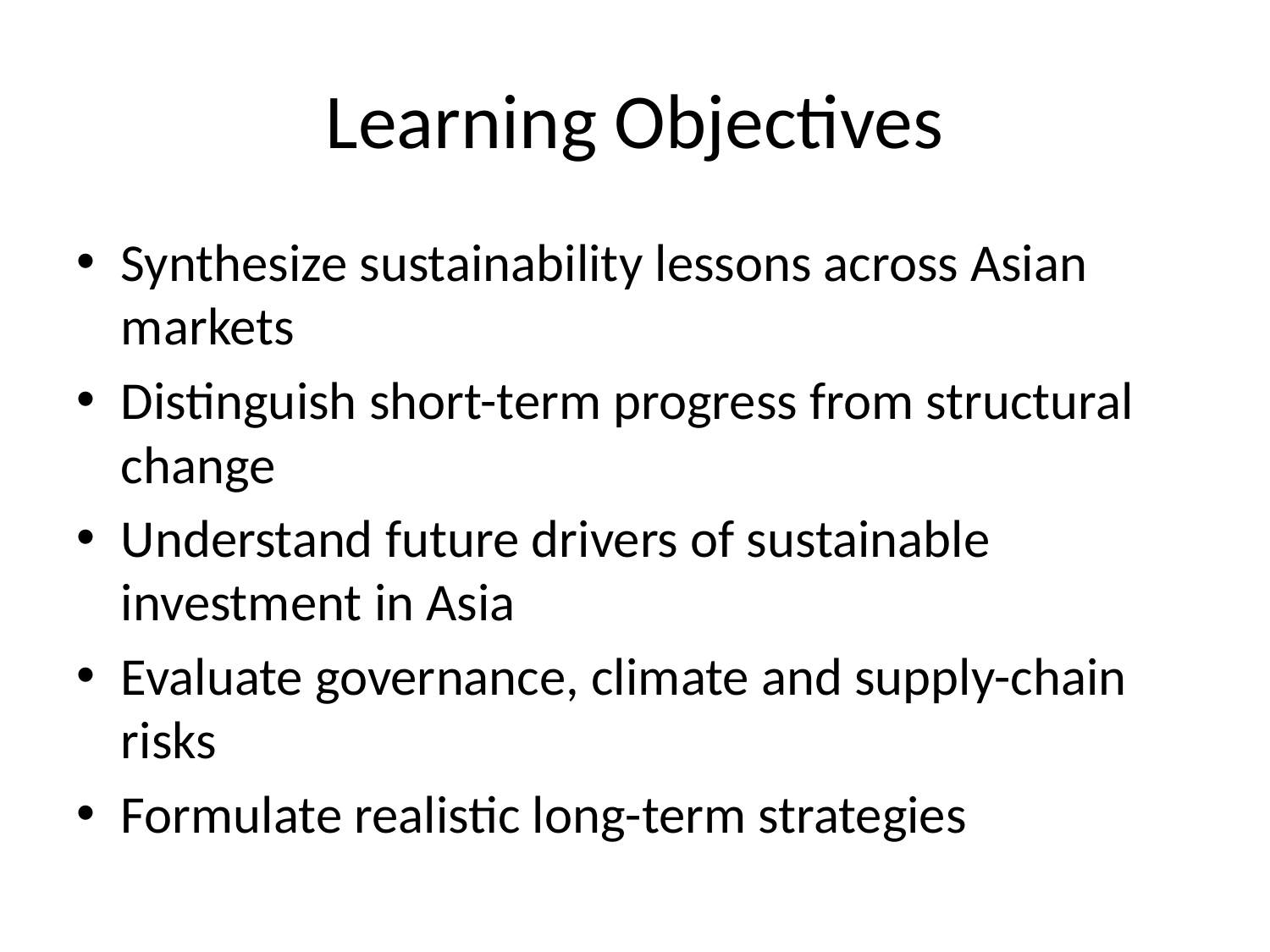

# Learning Objectives
Synthesize sustainability lessons across Asian markets
Distinguish short-term progress from structural change
Understand future drivers of sustainable investment in Asia
Evaluate governance, climate and supply-chain risks
Formulate realistic long-term strategies